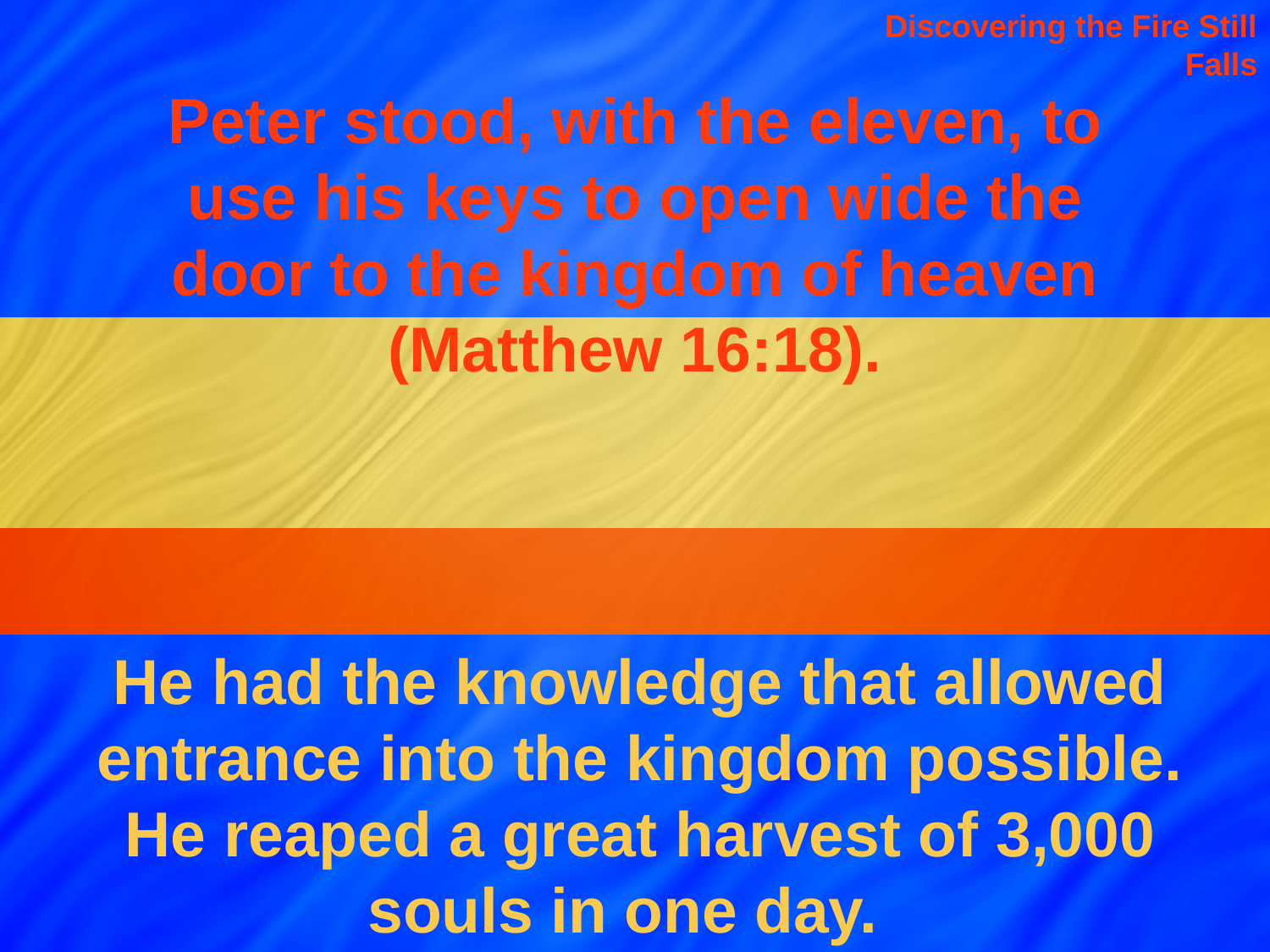

Discovering the Fire Still Falls
Peter stood, with the eleven, to use his keys to open wide the door to the kingdom of heaven (Matthew 16:18).
He had the knowledge that allowed entrance into the kingdom possible. He reaped a great harvest of 3,000 souls in one day.